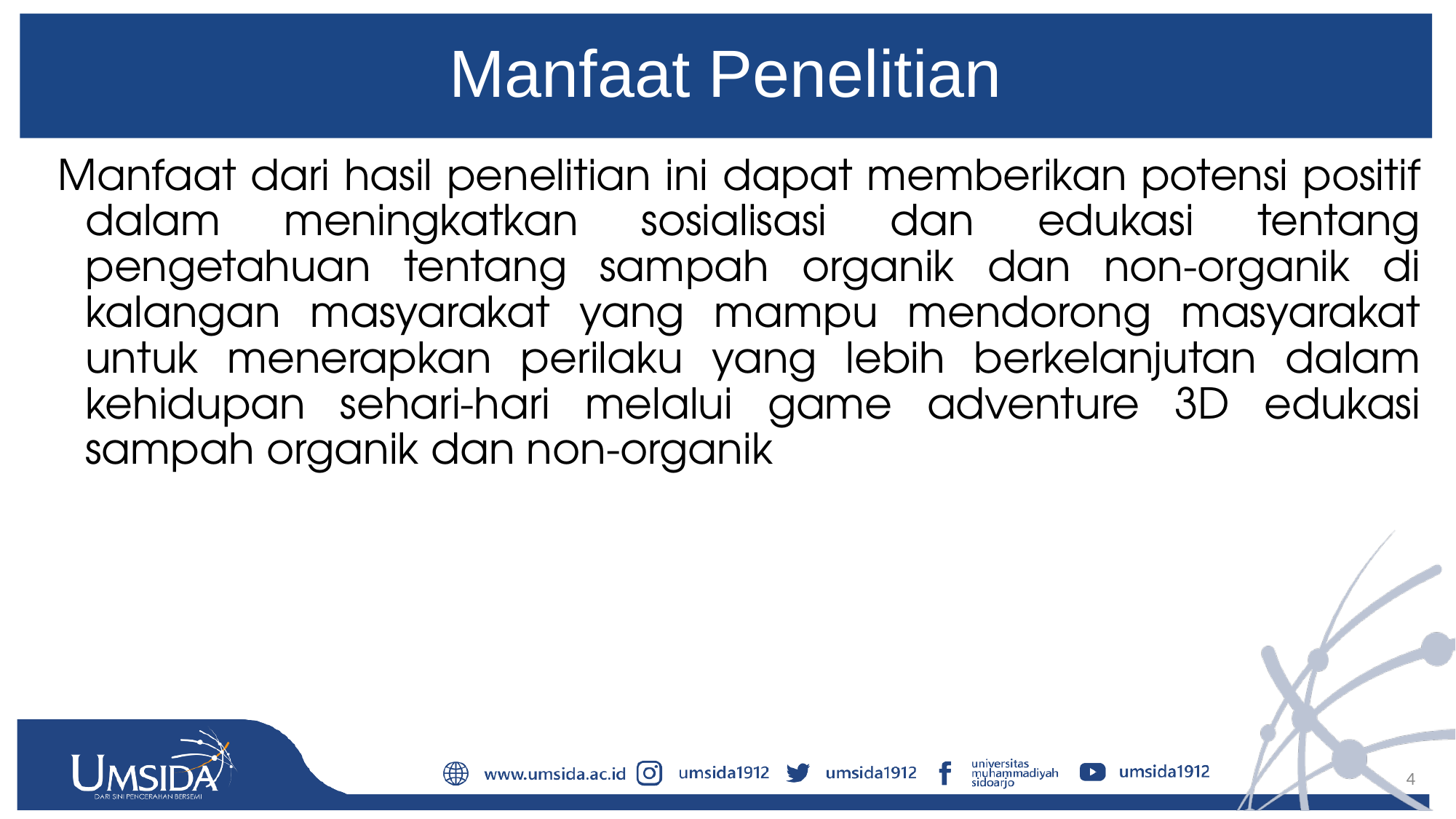

# Manfaat Penelitian
Manfaat dari hasil penelitian ini dapat memberikan potensi positif dalam meningkatkan sosialisasi dan edukasi tentang pengetahuan tentang sampah organik dan non-organik di kalangan masyarakat yang mampu mendorong masyarakat untuk menerapkan perilaku yang lebih berkelanjutan dalam kehidupan sehari-hari melalui game adventure 3D edukasi sampah organik dan non-organik